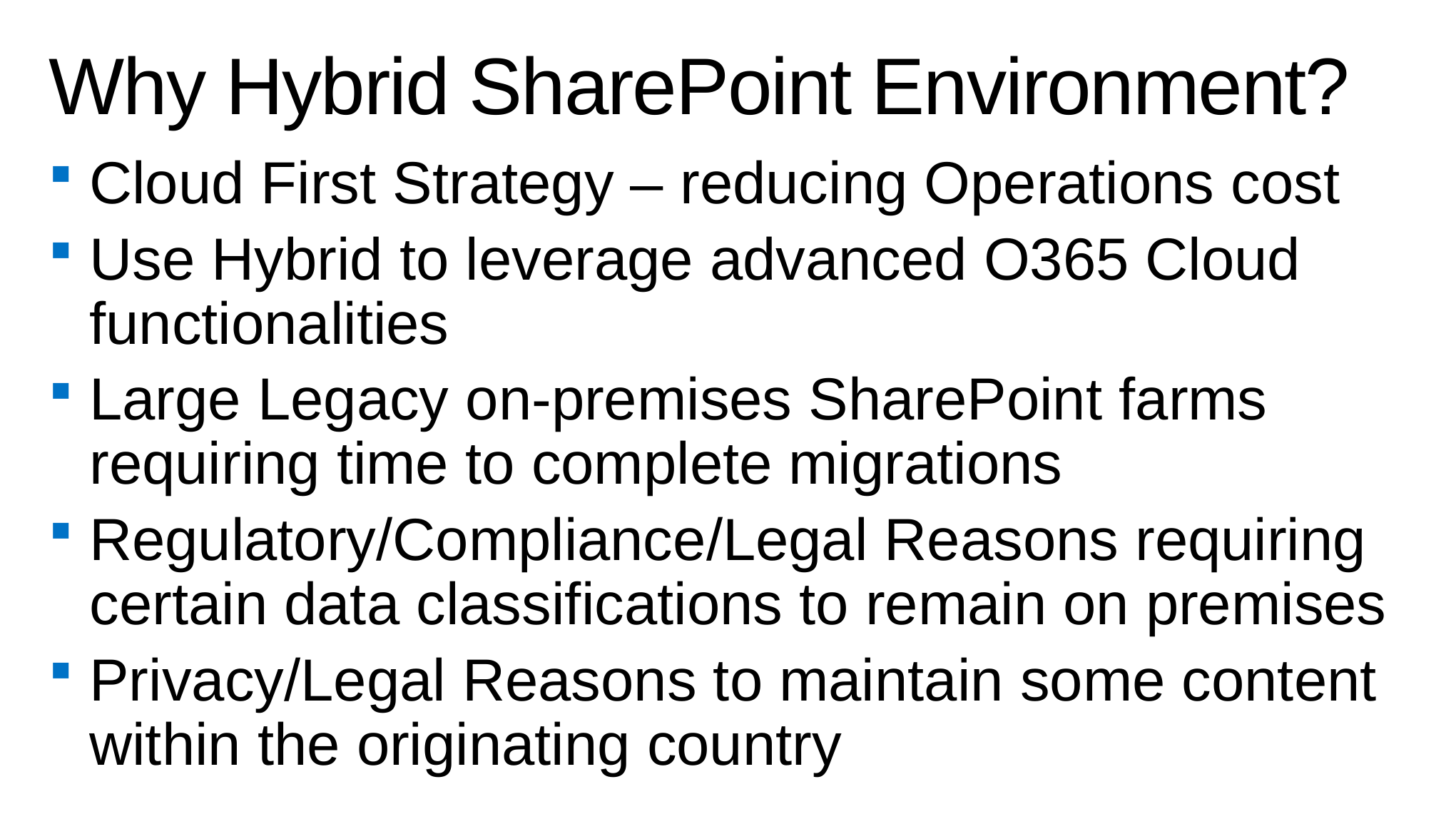

# Why Hybrid SharePoint Environment?
Cloud First Strategy – reducing Operations cost
Use Hybrid to leverage advanced O365 Cloud functionalities
Large Legacy on-premises SharePoint farms requiring time to complete migrations
Regulatory/Compliance/Legal Reasons requiring certain data classifications to remain on premises
Privacy/Legal Reasons to maintain some content within the originating country